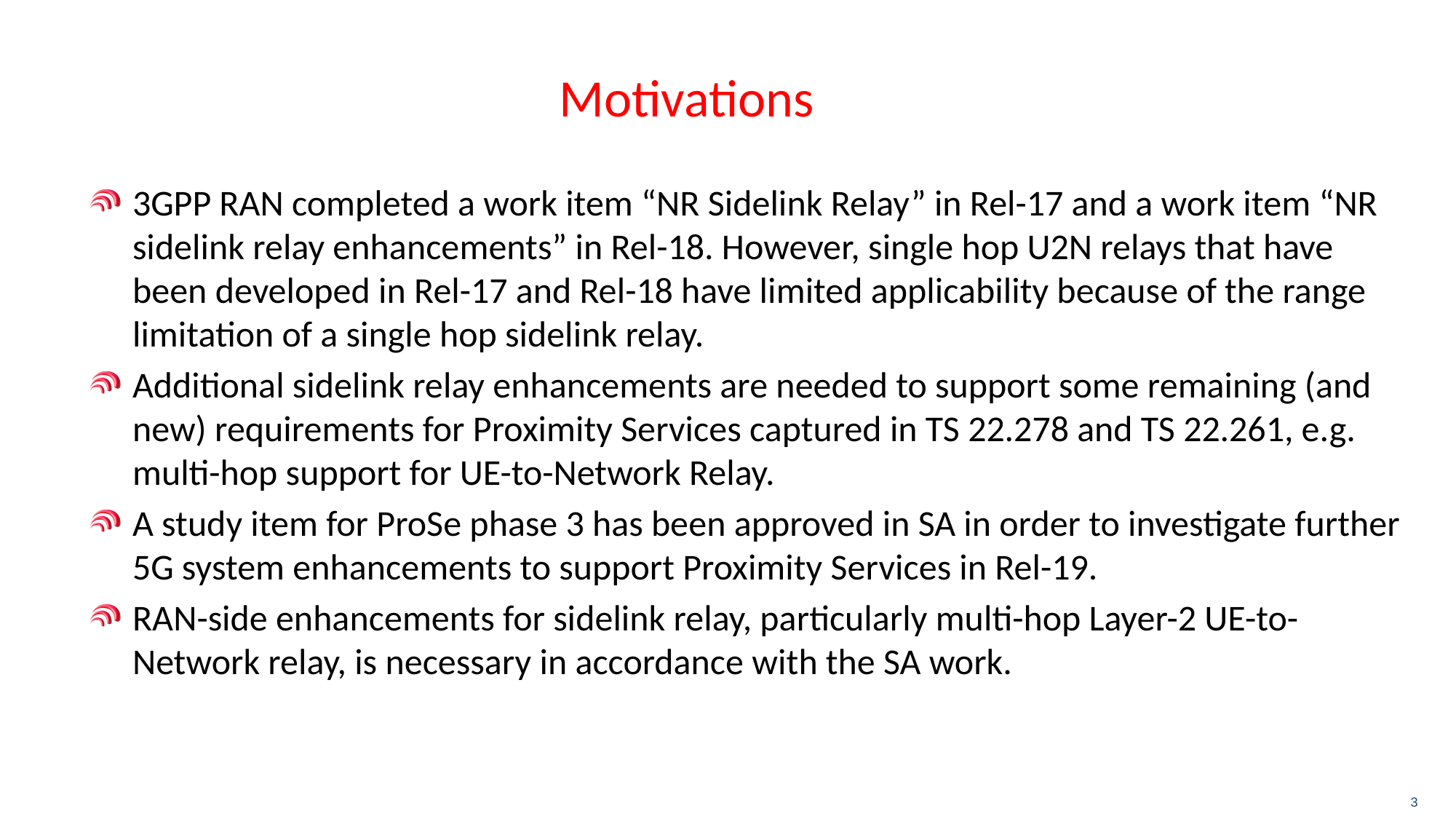

# Motivations
3GPP RAN completed a work item “NR Sidelink Relay” in Rel-17 and a work item “NR sidelink relay enhancements” in Rel-18. However, single hop U2N relays that have been developed in Rel-17 and Rel-18 have limited applicability because of the range limitation of a single hop sidelink relay.
Additional sidelink relay enhancements are needed to support some remaining (and new) requirements for Proximity Services captured in TS 22.278 and TS 22.261, e.g. multi-hop support for UE-to-Network Relay.
A study item for ProSe phase 3 has been approved in SA in order to investigate further 5G system enhancements to support Proximity Services in Rel-19.
RAN-side enhancements for sidelink relay, particularly multi-hop Layer-2 UE-to-Network relay, is necessary in accordance with the SA work.